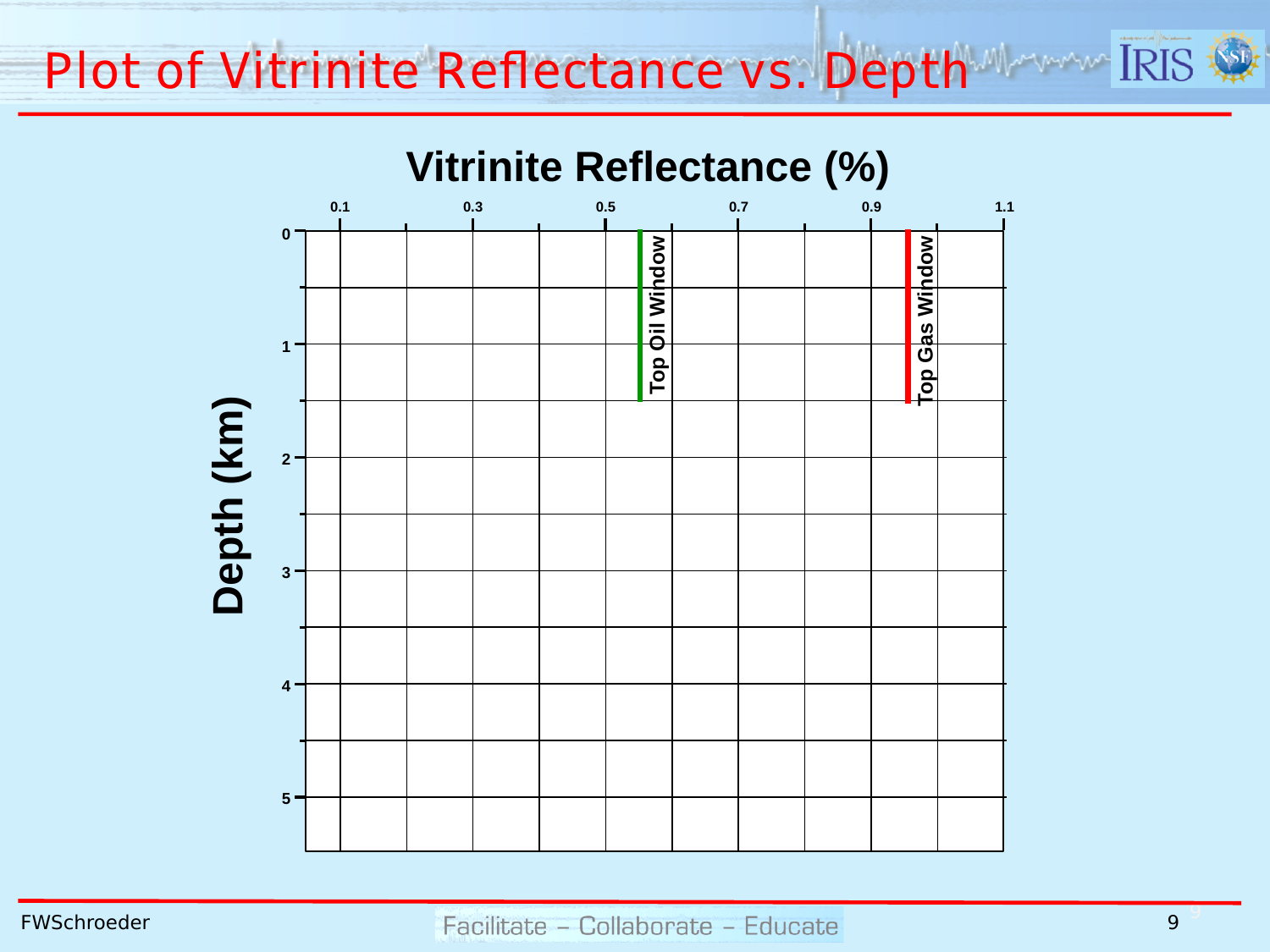

# Plot of Vitrinite Reflectance vs. Depth
Vitrinite Reflectance (%)
0.5
0.7
0.9
1.1
0.1
0.3
0

Top Oil Window
Top Gas Window
1
2
Depth (km)
3
4
5